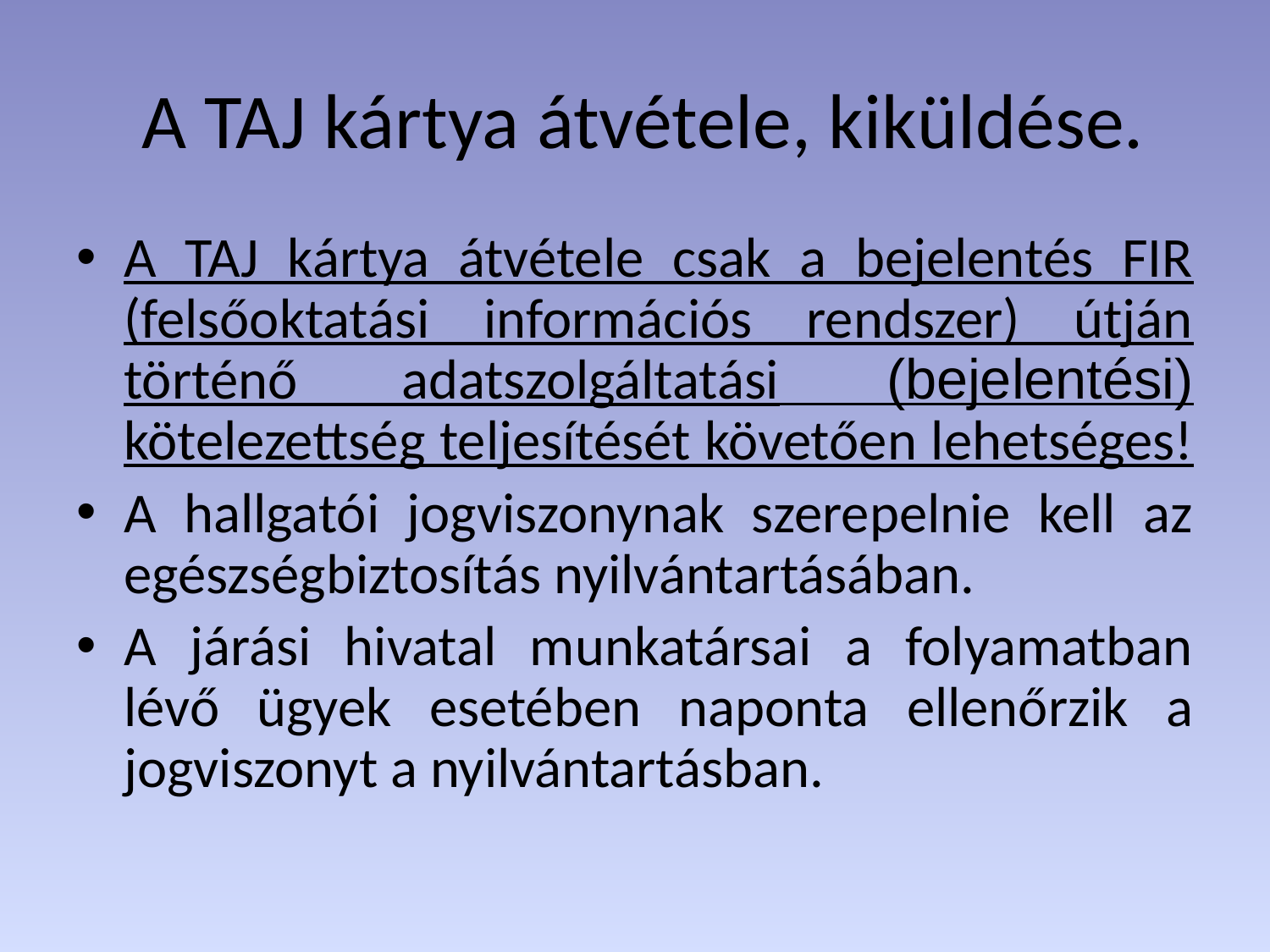

# A TAJ kártya átvétele, kiküldése.
A TAJ kártya átvétele csak a bejelentés FIR (felsőoktatási információs rendszer) útján történő adatszolgáltatási (bejelentési) kötelezettség teljesítését követően lehetséges!
A hallgatói jogviszonynak szerepelnie kell az egészségbiztosítás nyilvántartásában.
A járási hivatal munkatársai a folyamatban lévő ügyek esetében naponta ellenőrzik a jogviszonyt a nyilvántartásban.